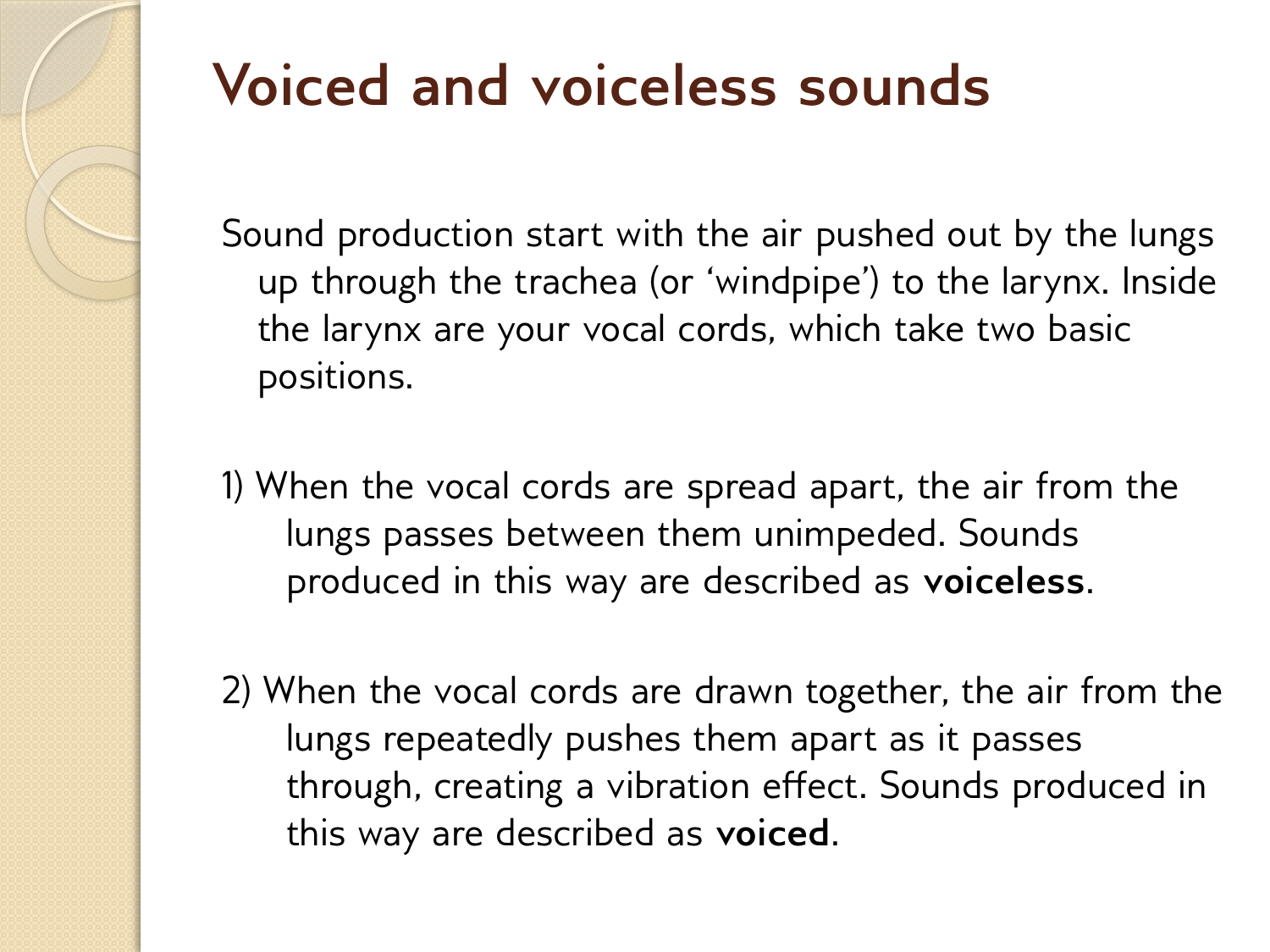

# Voiced and voiceless sounds
Sound production start with the air pushed out by the lungs up through the trachea (or ‘windpipe’) to the larynx. Inside the larynx are your vocal cords, which take two basic positions.

1) When the vocal cords are spread apart, the air from the lungs passes between them unimpeded. Sounds produced in this way are described as voiceless.

2) When the vocal cords are drawn together, the air from the lungs repeatedly pushes them apart as it passes through, creating a vibration effect. Sounds produced in this way are described as voiced.